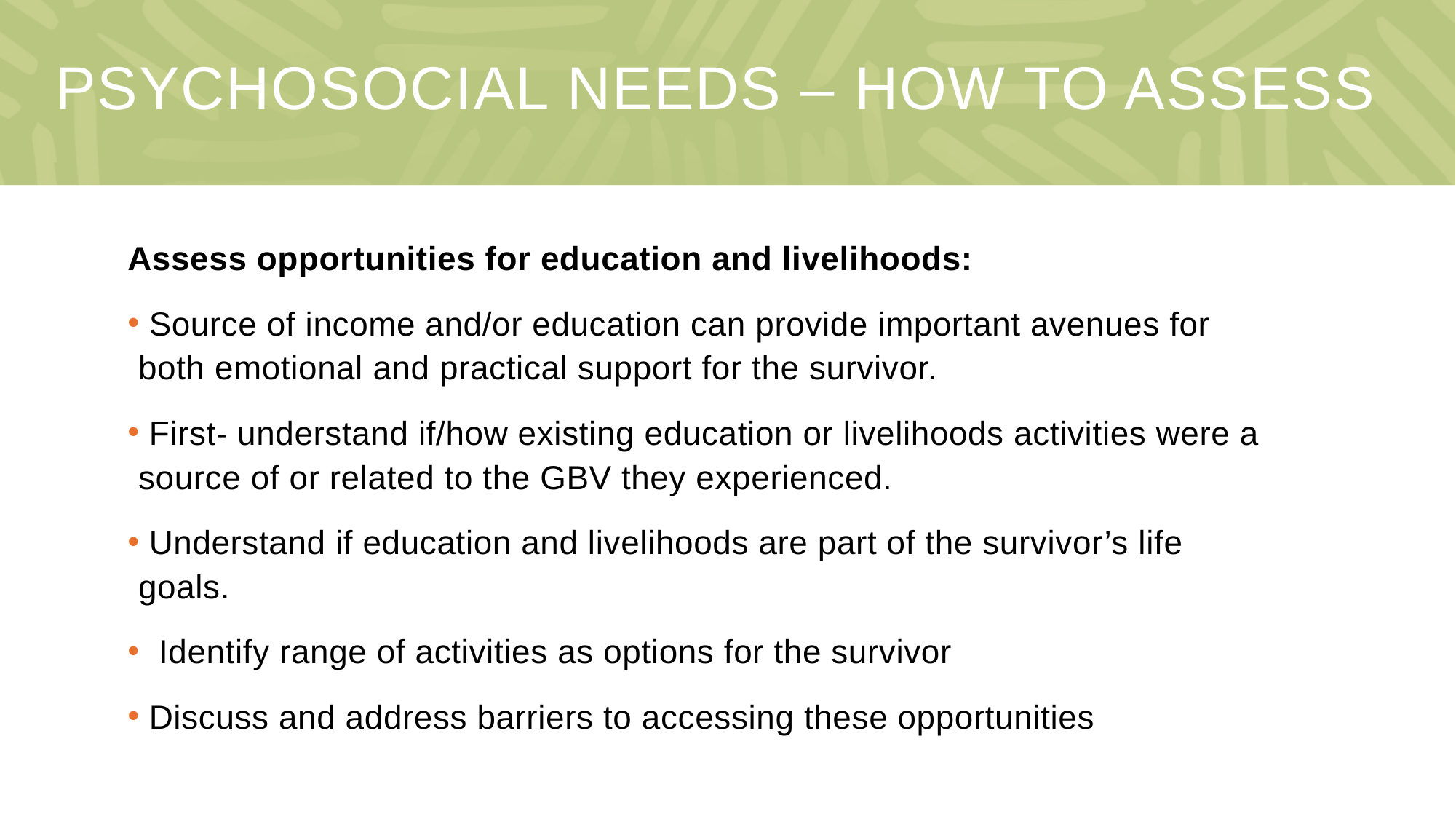

# Psychosocial needs – how to assess
Assess opportunities for education and livelihoods:
 Source of income and/or education can provide important avenues for both emotional and practical support for the survivor.
 First- understand if/how existing education or livelihoods activities were a source of or related to the GBV they experienced.
 Understand if education and livelihoods are part of the survivor’s life goals.
  Identify range of activities as options for the survivor
 Discuss and address barriers to accessing these opportunities